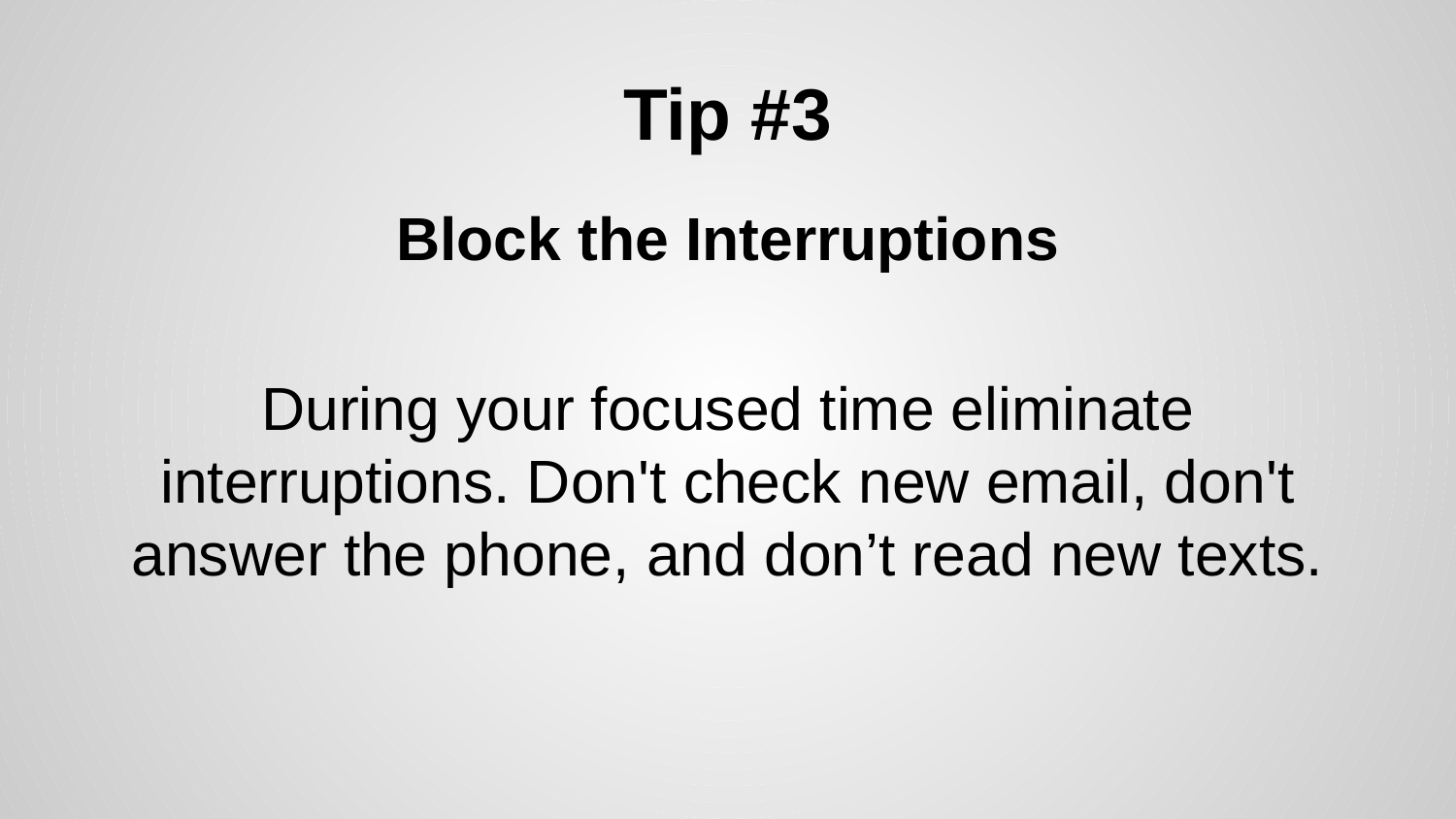

# Tip #3
Block the Interruptions

During your focused time eliminate interruptions. Don't check new email, don't answer the phone, and don’t read new texts.